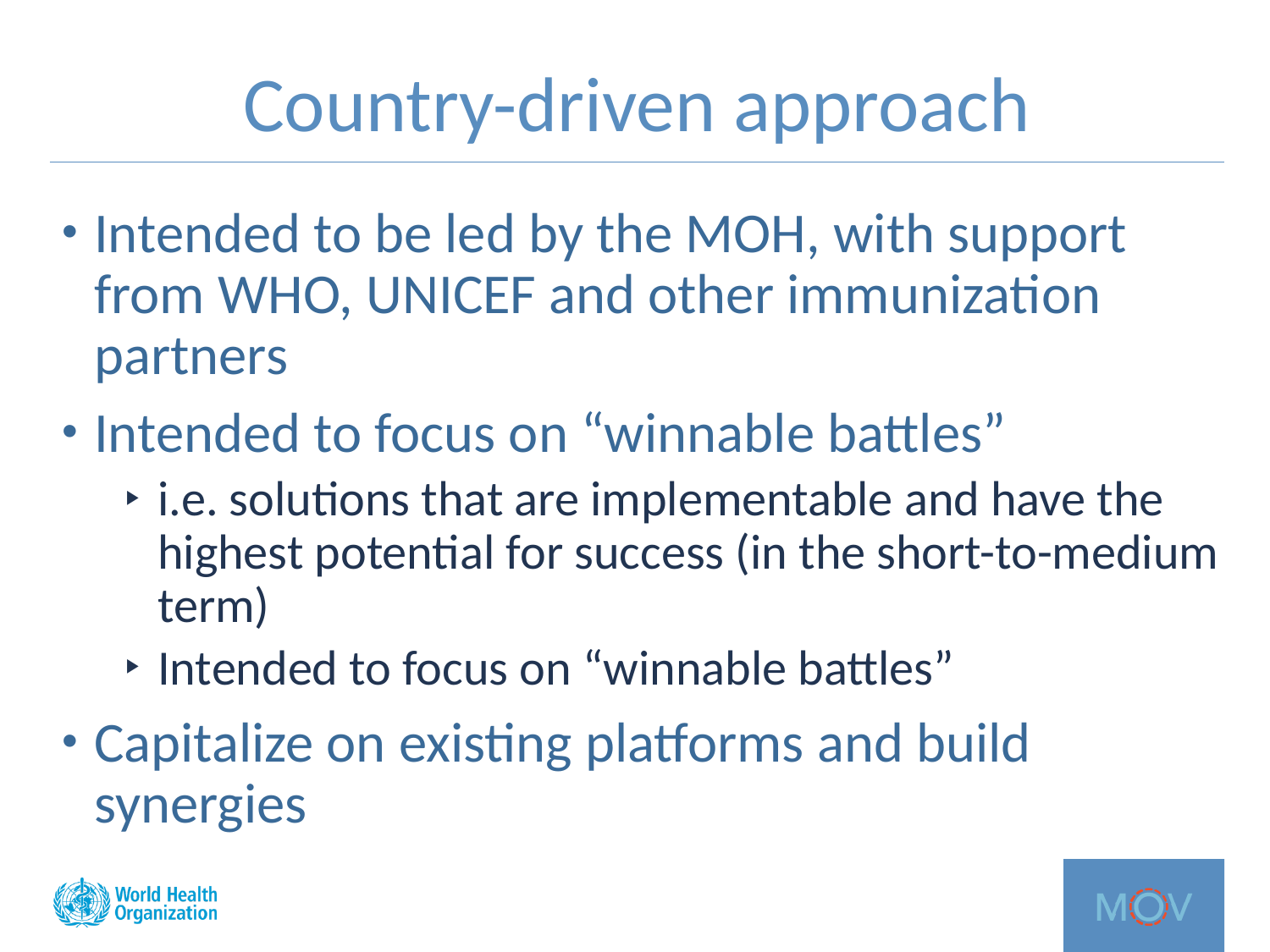

# Country-driven approach
Intended to be led by the MOH, with support from WHO, UNICEF and other immunization partners
Intended to focus on “winnable battles”
i.e. solutions that are implementable and have the highest potential for success (in the short-to-medium term)
Intended to focus on “winnable battles”
Capitalize on existing platforms and build synergies